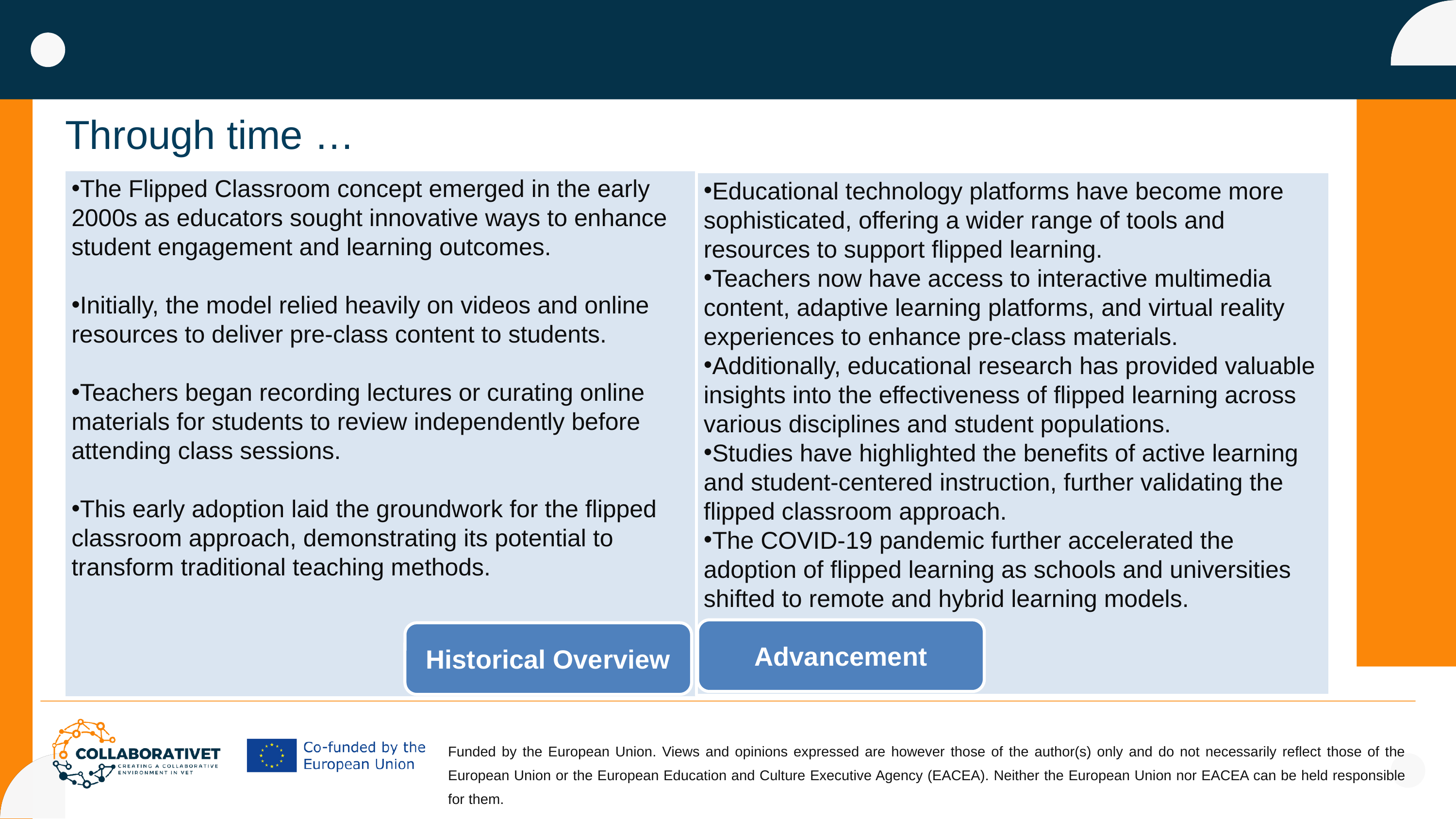

Through time …
The Flipped Classroom concept emerged in the early 2000s as educators sought innovative ways to enhance student engagement and learning outcomes.

Initially, the model relied heavily on videos and online resources to deliver pre-class content to students.

Teachers began recording lectures or curating online materials for students to review independently before attending class sessions.

This early adoption laid the groundwork for the flipped classroom approach, demonstrating its potential to transform traditional teaching methods.
Educational technology platforms have become more sophisticated, offering a wider range of tools and resources to support flipped learning.
Teachers now have access to interactive multimedia content, adaptive learning platforms, and virtual reality experiences to enhance pre-class materials.
Additionally, educational research has provided valuable insights into the effectiveness of flipped learning across various disciplines and student populations.
Studies have highlighted the benefits of active learning and student-centered instruction, further validating the flipped classroom approach.
The COVID-19 pandemic further accelerated the adoption of flipped learning as schools and universities shifted to remote and hybrid learning models.
Advancement
Historical Overview

Funded by the European Union. Views and opinions expressed are however those of the author(s) only and do not necessarily reflect those of the European Union or the European Education and Culture Executive Agency (EACEA). Neither the European Union nor EACEA can be held responsible for them.